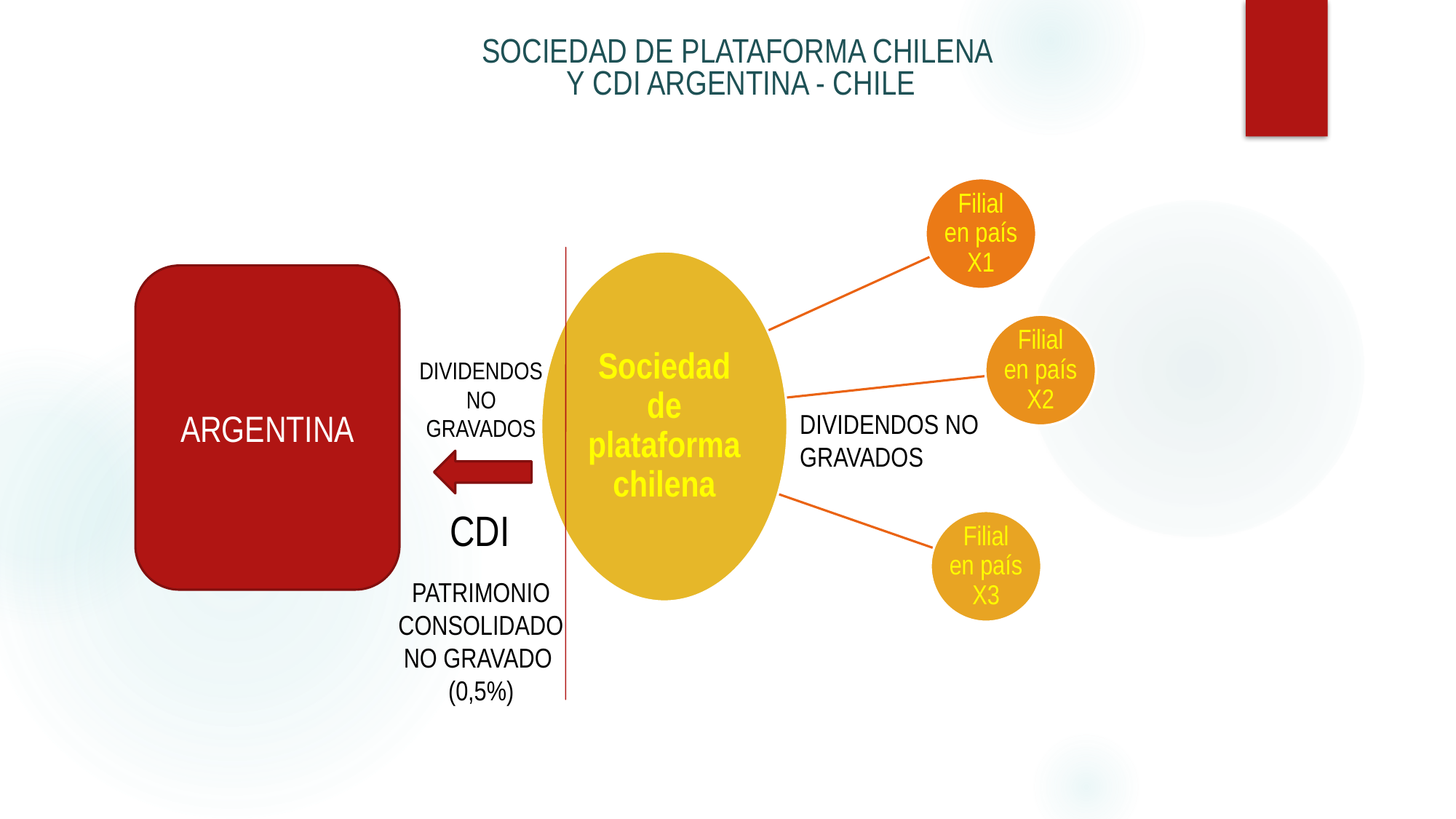

# SOCIEDAD DE PLATAFORMA CHILENA Y CDI ARGENTINA - CHILE
Filial en país X1

Filial en país X2

Filial en país X3
Sociedad de plataforma chilena
ARGENTINA
DIVIDENDOS NO GRAVADOS
DIVIDENDOS NO GRAVADOS

CDI
PATRIMONIO CONSOLIDADO NO GRAVADO  (0,5%)